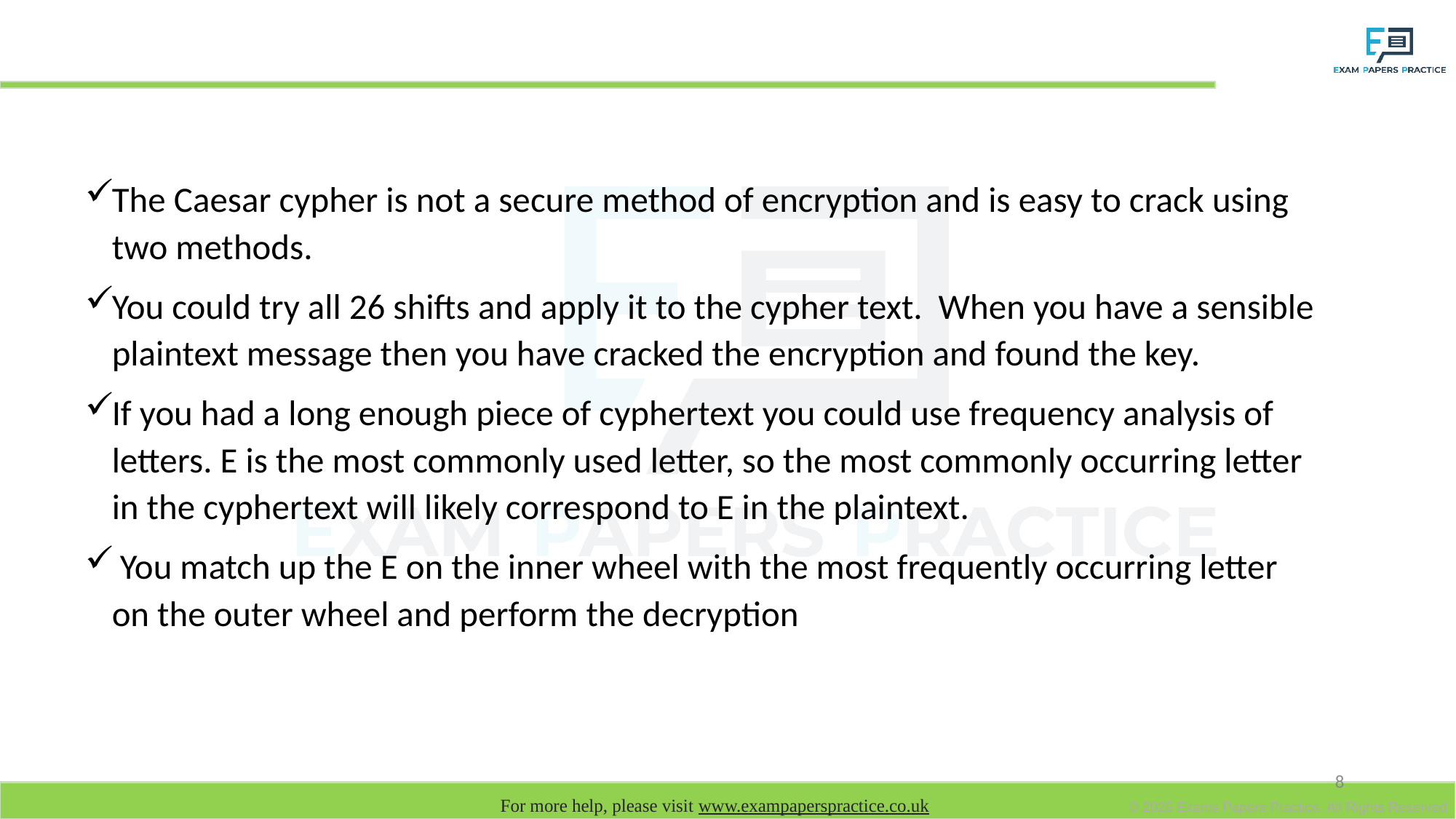

# Crypto analysis of Caesar cypher
The Caesar cypher is not a secure method of encryption and is easy to crack using two methods.
You could try all 26 shifts and apply it to the cypher text.  When you have a sensible plaintext message then you have cracked the encryption and found the key.
If you had a long enough piece of cyphertext you could use frequency analysis of letters. E is the most commonly used letter, so the most commonly occurring letter in the cyphertext will likely correspond to E in the plaintext.
 You match up the E on the inner wheel with the most frequently occurring letter on the outer wheel and perform the decryption
8